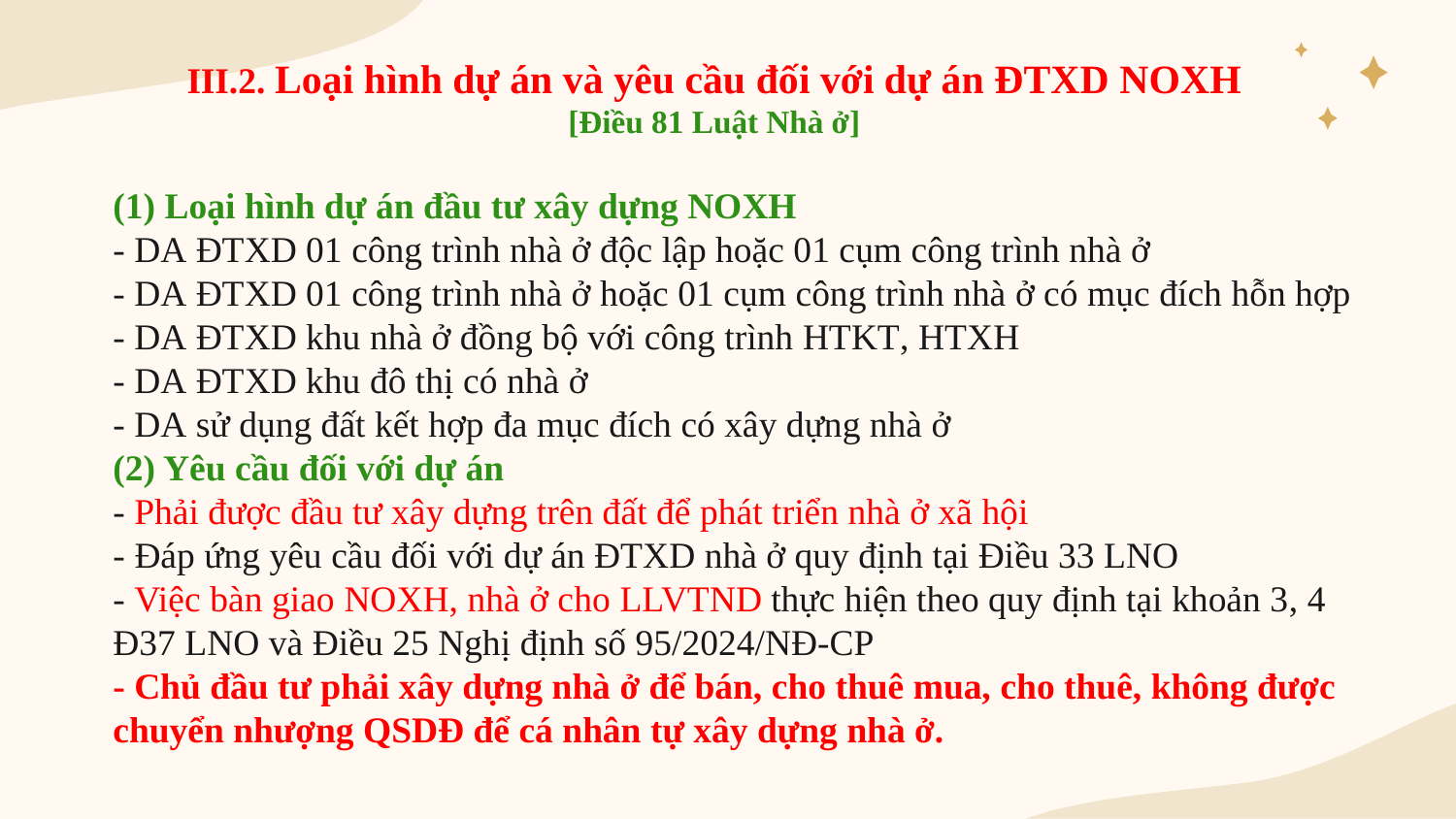

III.2. Loại hình dự án và yêu cầu đối với dự án ĐTXD NOXH
[Điều 81 Luật Nhà ở]

# (1) Loại hình dự án đầu tư xây dựng NOXH - DA ĐTXD 01 công trình nhà ở độc lập hoặc 01 cụm công trình nhà ở - DA ĐTXD 01 công trình nhà ở hoặc 01 cụm công trình nhà ở có mục đích hỗn hợp - DA ĐTXD khu nhà ở đồng bộ với công trình HTKT, HTXH - DA ĐTXD khu đô thị có nhà ở - DA sử dụng đất kết hợp đa mục đích có xây dựng nhà ở (2) Yêu cầu đối với dự án - Phải được đầu tư xây dựng trên đất để phát triển nhà ở xã hội - Đáp ứng yêu cầu đối với dự án ĐTXD nhà ở quy định tại Điều 33 LNO - Việc bàn giao NOXH, nhà ở cho LLVTND thực hiện theo quy định tại khoản 3, 4 Đ37 LNO và Điều 25 Nghị định số 95/2024/NĐ-CP - Chủ đầu tư phải xây dựng nhà ở để bán, cho thuê mua, cho thuê, không được chuyển nhượng QSDĐ để cá nhân tự xây dựng nhà ở.